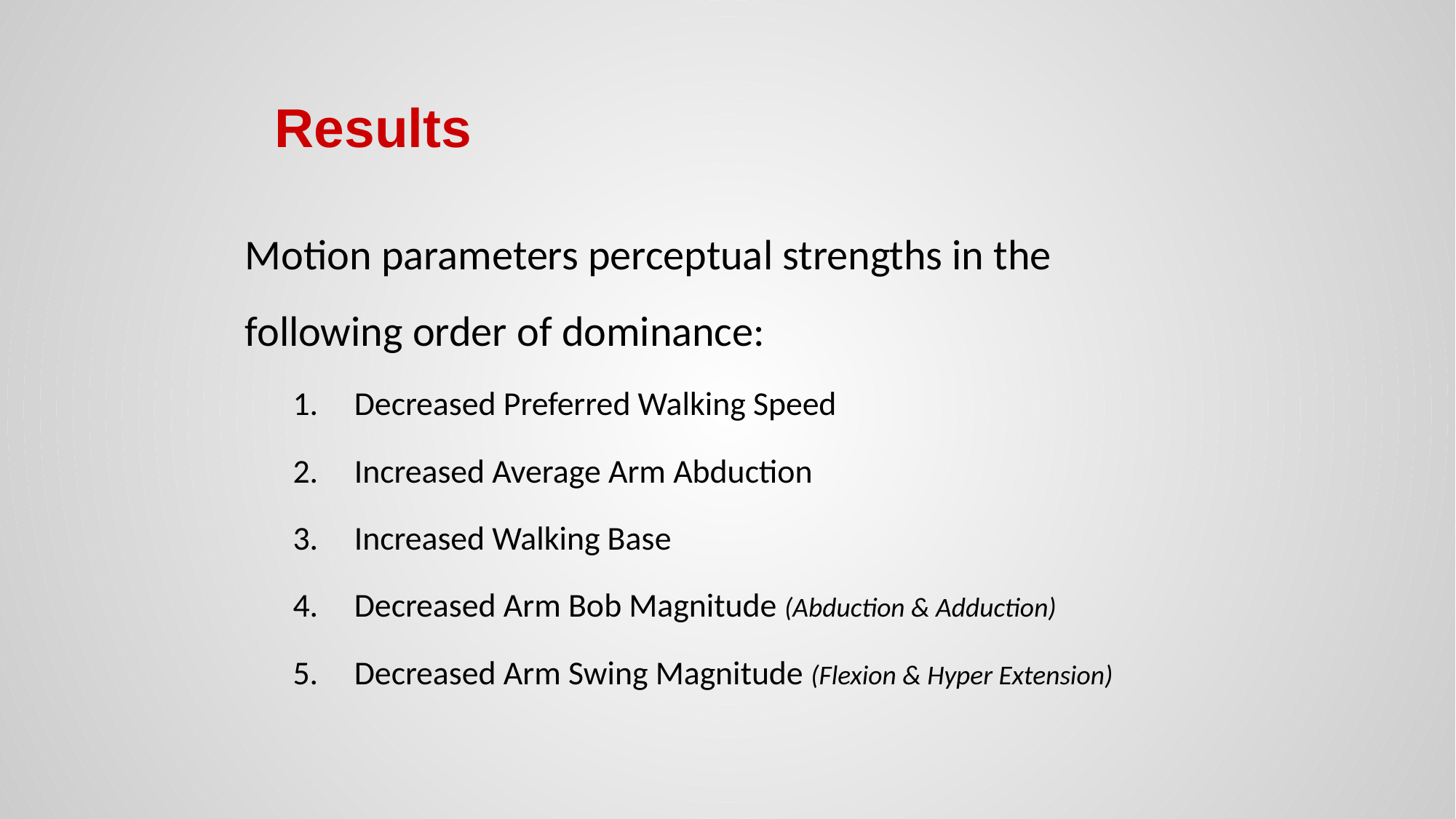

# Results
Motion parameters perceptual strengths in the following order of dominance:
Decreased Preferred Walking Speed
Increased Average Arm Abduction
Increased Walking Base
Decreased Arm Bob Magnitude (Abduction & Adduction)
Decreased Arm Swing Magnitude (Flexion & Hyper Extension)